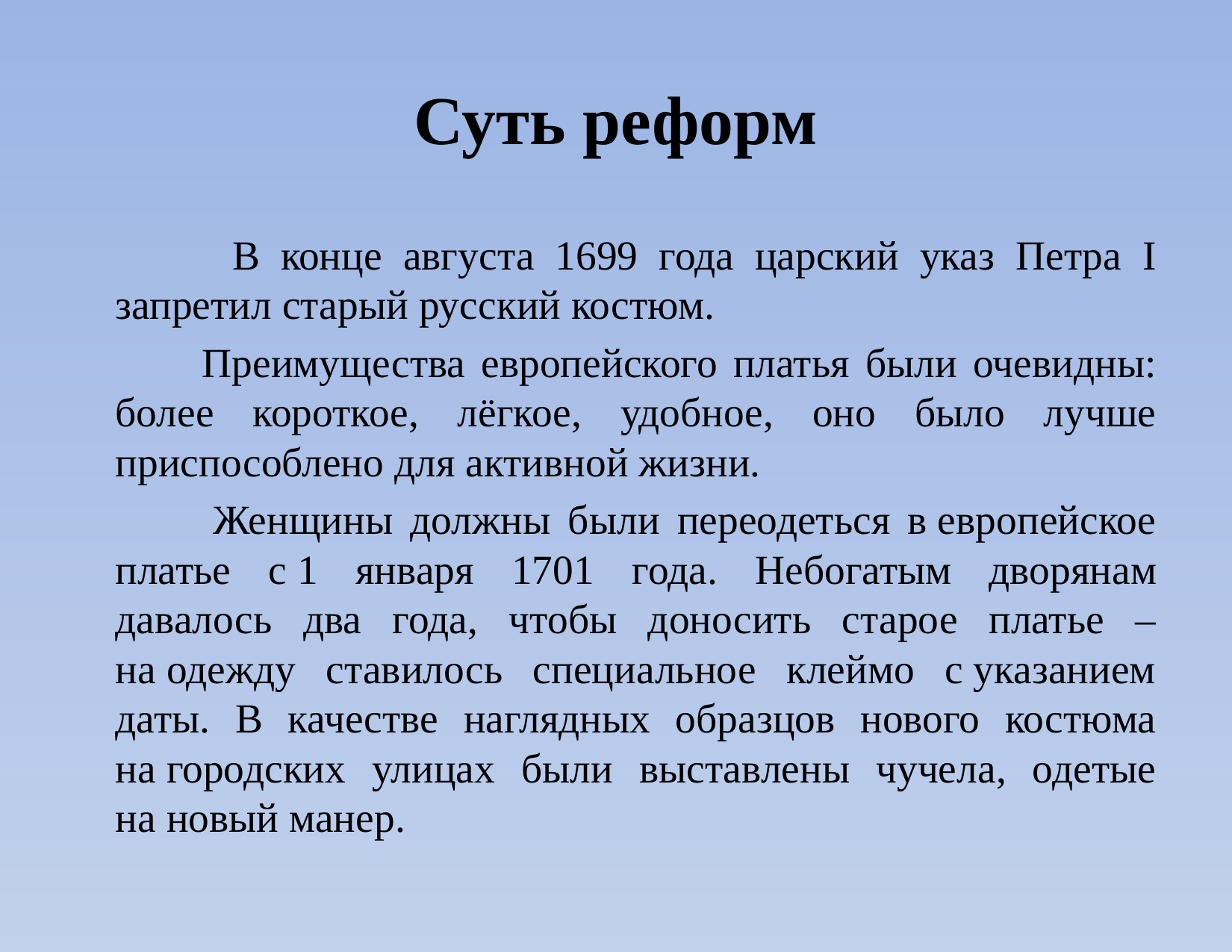

Суть реформ
        В конце августа 1699 года царский указ Петра I запретил старый русский костюм.
        Преимущества европейского платья были очевидны: более короткое, лёгкое, удобное, оно было лучше приспособлено для активной жизни.
        Женщины должны были переодеться в европейское платье с 1 января 1701 года. Небогатым дворянам давалось два года, чтобы доносить старое платье – на одежду ставилось специальное клеймо с указанием даты. В качестве наглядных образцов нового костюма на городских улицах были выставлены чучела, одетые на новый манер.